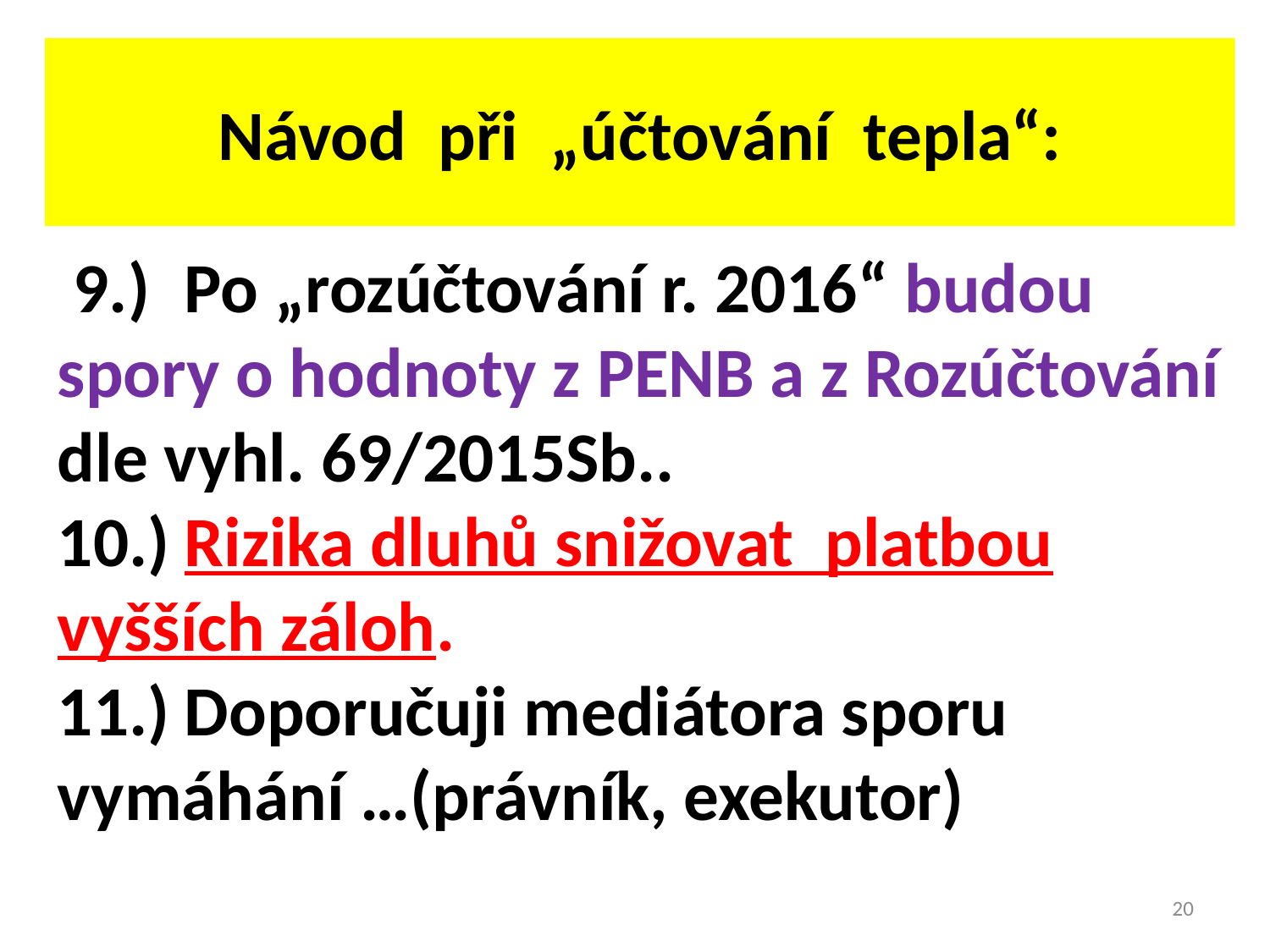

# Návod  při  „účtování  tepla“:
 9.)	Po „rozúčtování r. 2016“ budou spory o hodnoty z PENB a z Rozúčtování
dle vyhl. 69/2015Sb..
10.)	Rizika dluhů snižovat  platbou vyšších záloh.
11.)	Doporučuji mediátora sporu vymáhání …(právník, exekutor)
20